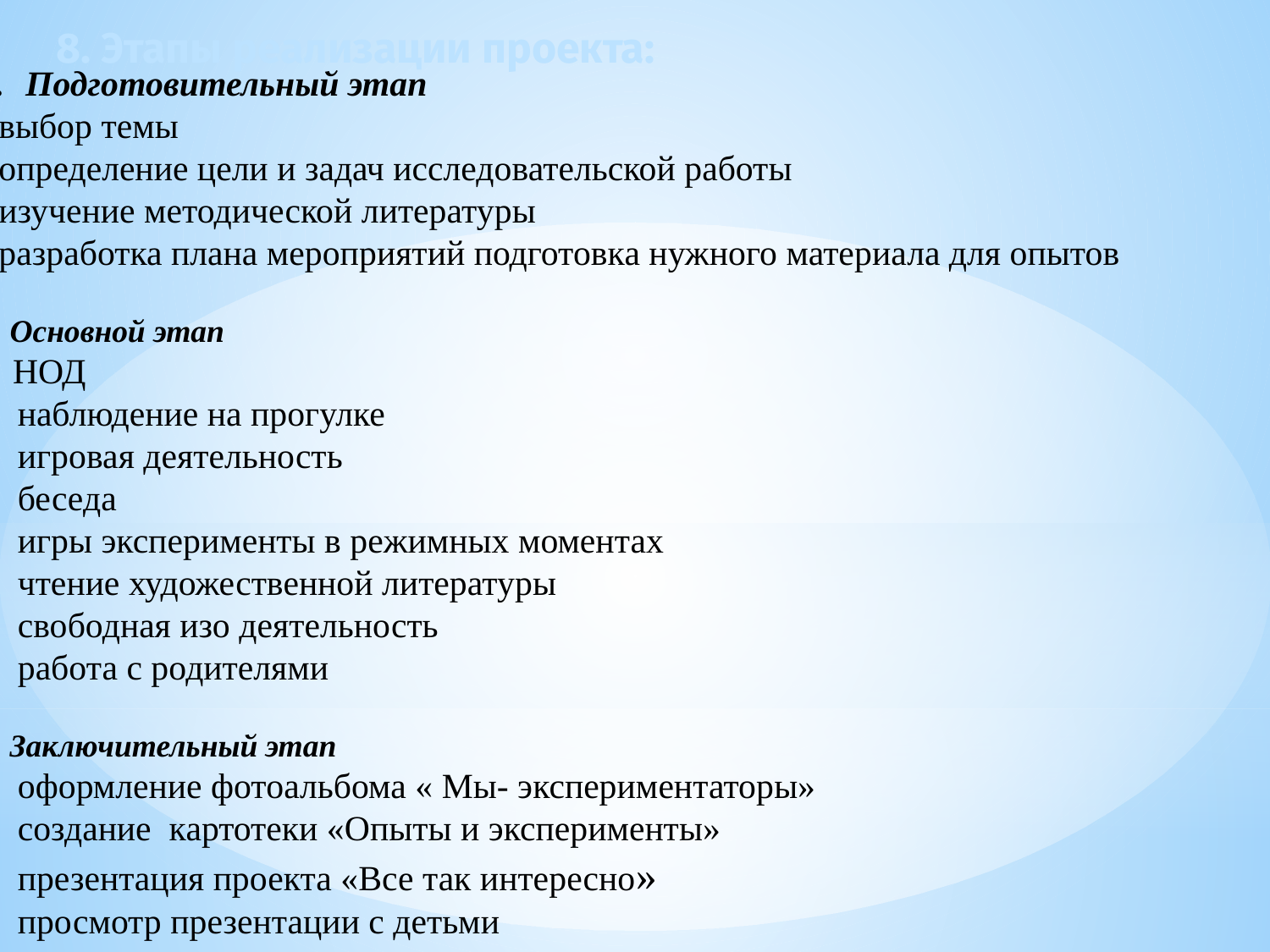

8. Этапы реализации проекта:
Подготовительный этап
- выбор темы
- определение цели и задач исследовательской работы
- изучение методической литературы
- разработка плана мероприятий подготовка нужного материала для опытов

2. Основной этап
-   НОД
наблюдение на прогулке
игровая деятельность
беседа
игры эксперименты в режимных моментах
чтение художественной литературы
свободная изо деятельность
работа с родителями

3. Заключительный этап
оформление фотоальбома « Мы- экспериментаторы»
создание  картотеки «Опыты и эксперименты»
презентация проекта «Все так интересно»
просмотр презентации с детьми